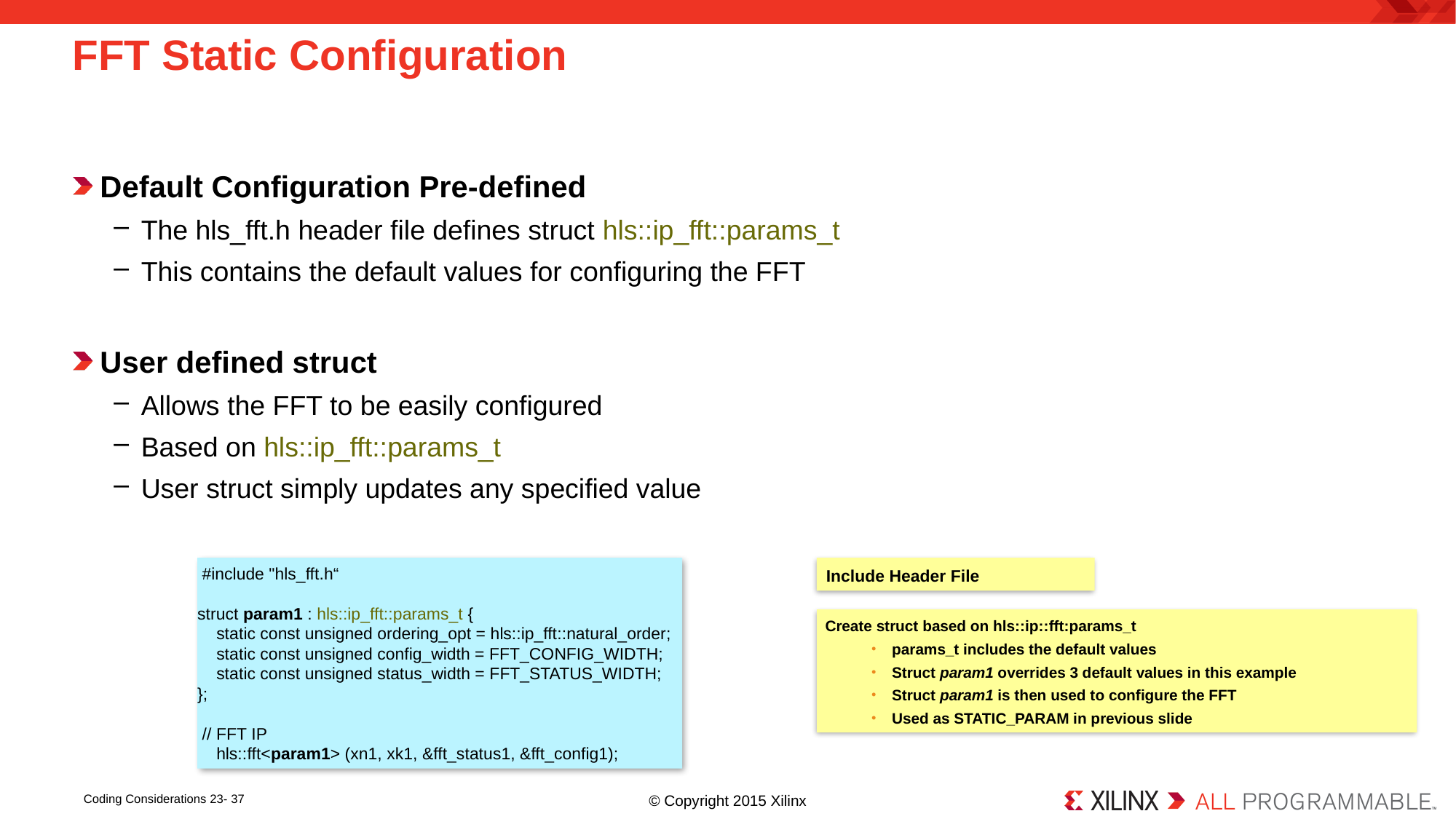

# FFT Static Configuration
Default Configuration Pre-defined
The hls_fft.h header file defines struct hls::ip_fft::params_t
This contains the default values for configuring the FFT

User defined struct
Allows the FFT to be easily configured
Based on hls::ip_fft::params_t
User struct simply updates any specified value

 #include "hls_fft.h“

struct param1 : hls::ip_fft::params_t {
    static const unsigned ordering_opt = hls::ip_fft::natural_order;
    static const unsigned config_width = FFT_CONFIG_WIDTH;
    static const unsigned status_width = FFT_STATUS_WIDTH;
};

 // FFT IP
    hls::fft<param1> (xn1, xk1, &fft_status1, &fft_config1);
  Include Header File
  Create struct based on hls::ip::fft:params_t
params_t includes the default values
Struct param1 overrides 3 default values in this example
Struct param1 is then used to configure the FFT
Used as STATIC_PARAM in previous slide
Coding Considerations 23- 37
© Copyright 2015 Xilinx